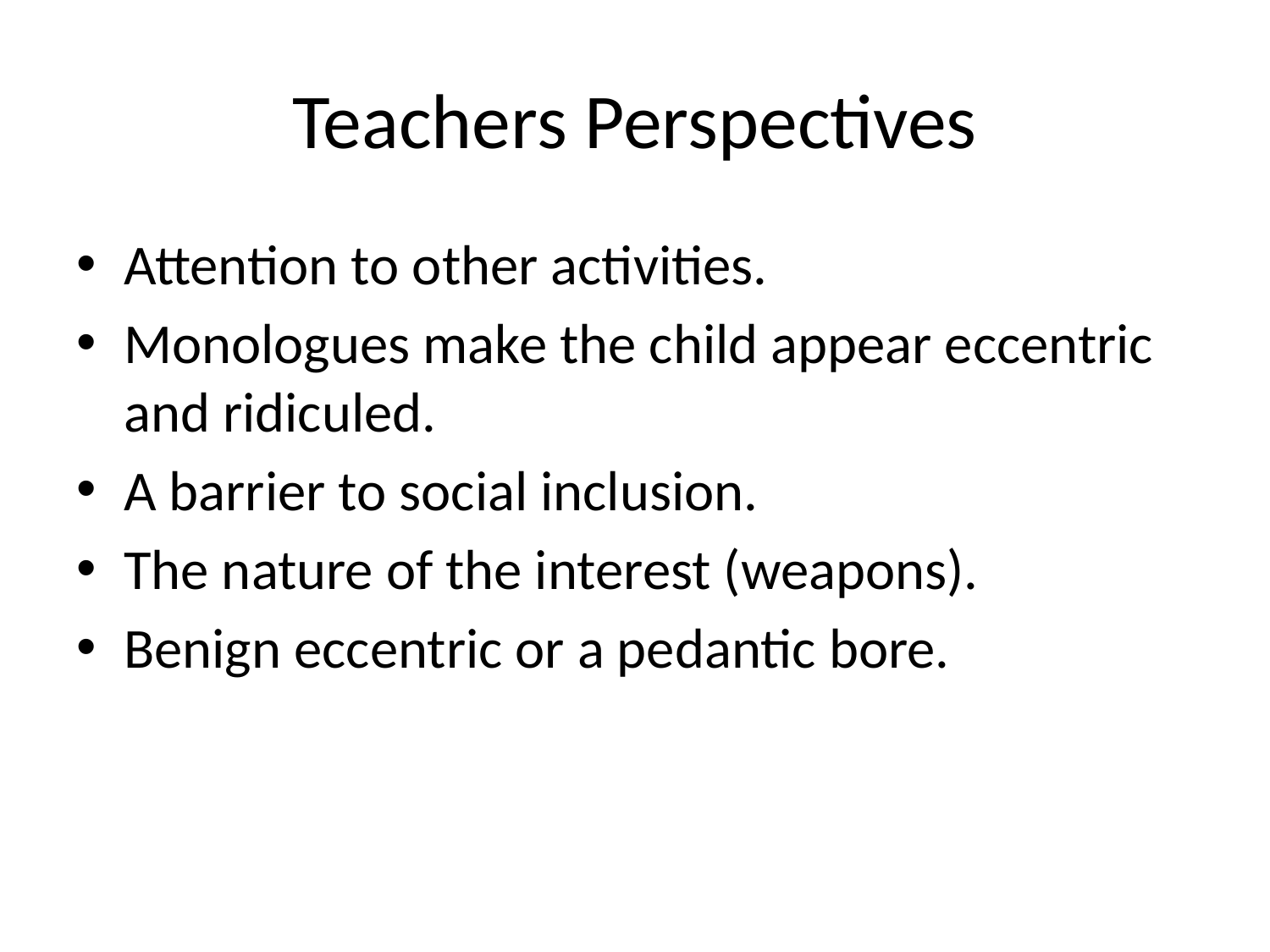

# Teachers Perspectives
Attention to other activities.
Monologues make the child appear eccentric and ridiculed.
A barrier to social inclusion.
The nature of the interest (weapons).
Benign eccentric or a pedantic bore.